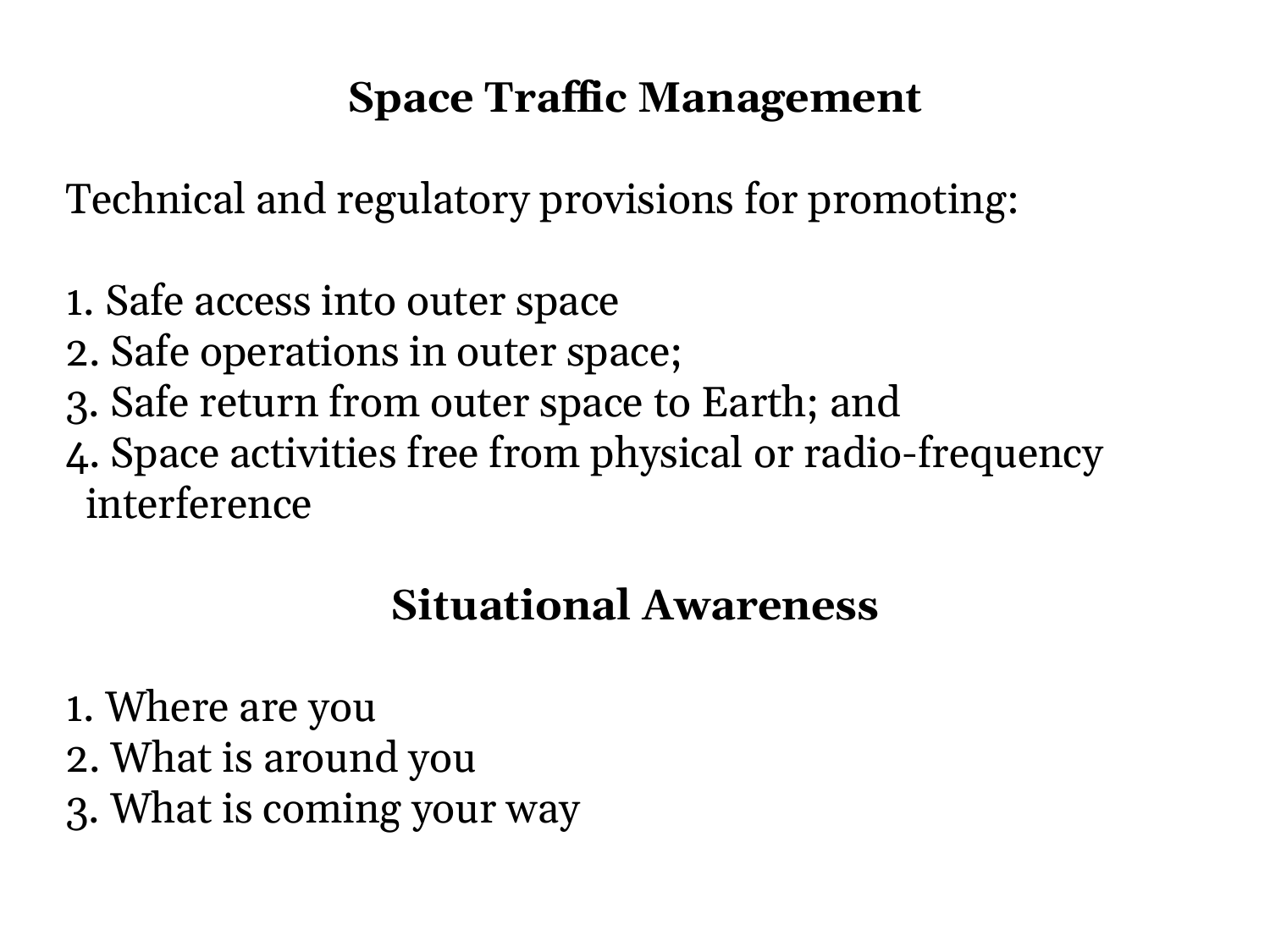

Space Traffic Management

Technical and regulatory provisions for promoting:

1. Safe access into outer space
2. Safe operations in outer space;
3. Safe return from outer space to Earth; and
4. Space activities free from physical or radio-frequency            interference

Situational Awareness

1. Where are you
2. What is around you
3. What is coming your way